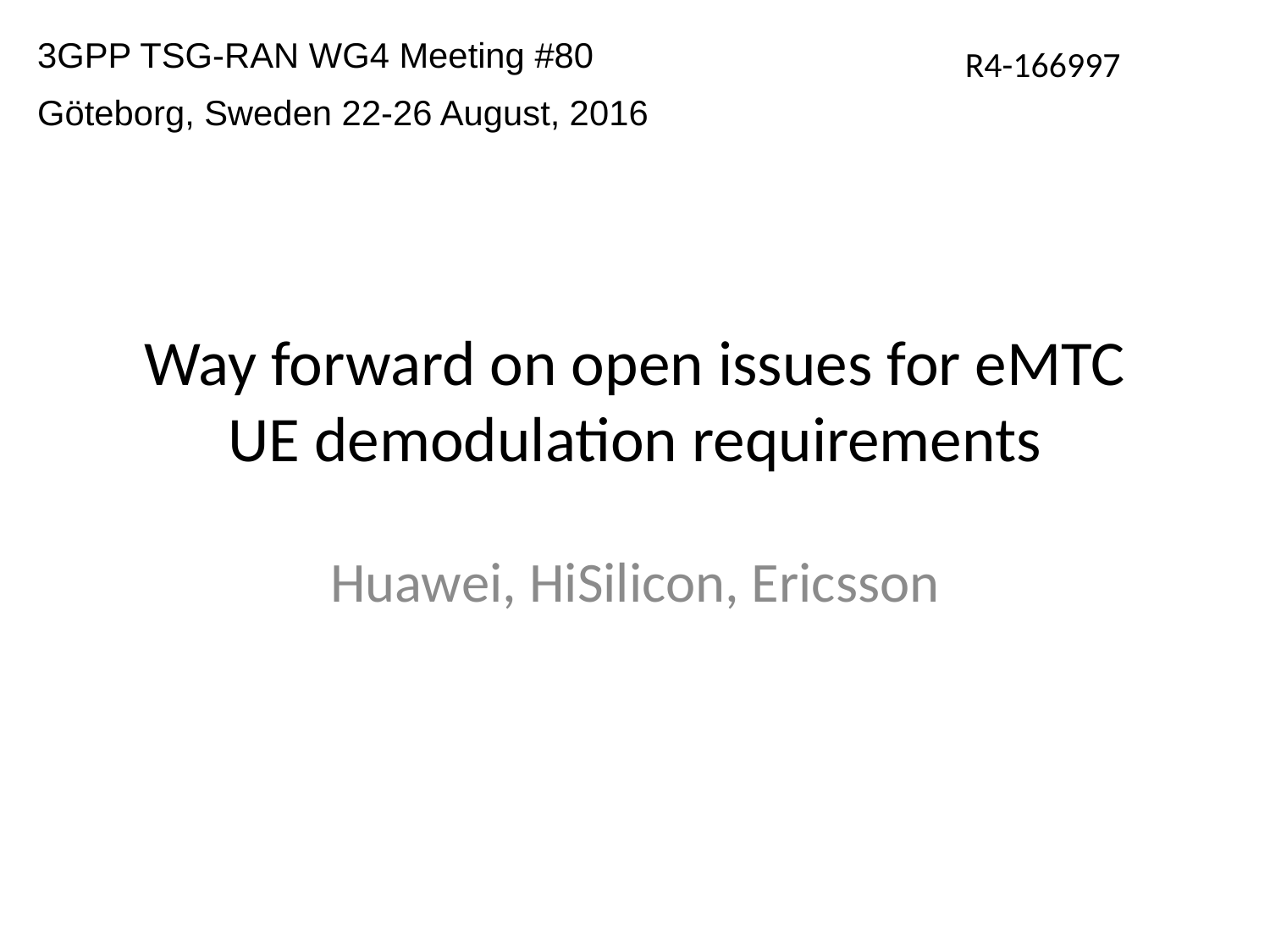

3GPP TSG-RAN WG4 Meeting #80
Göteborg, Sweden 22-26 August, 2016
R4-166997
# Way forward on open issues for eMTC UE demodulation requirements
Huawei, HiSilicon, Ericsson